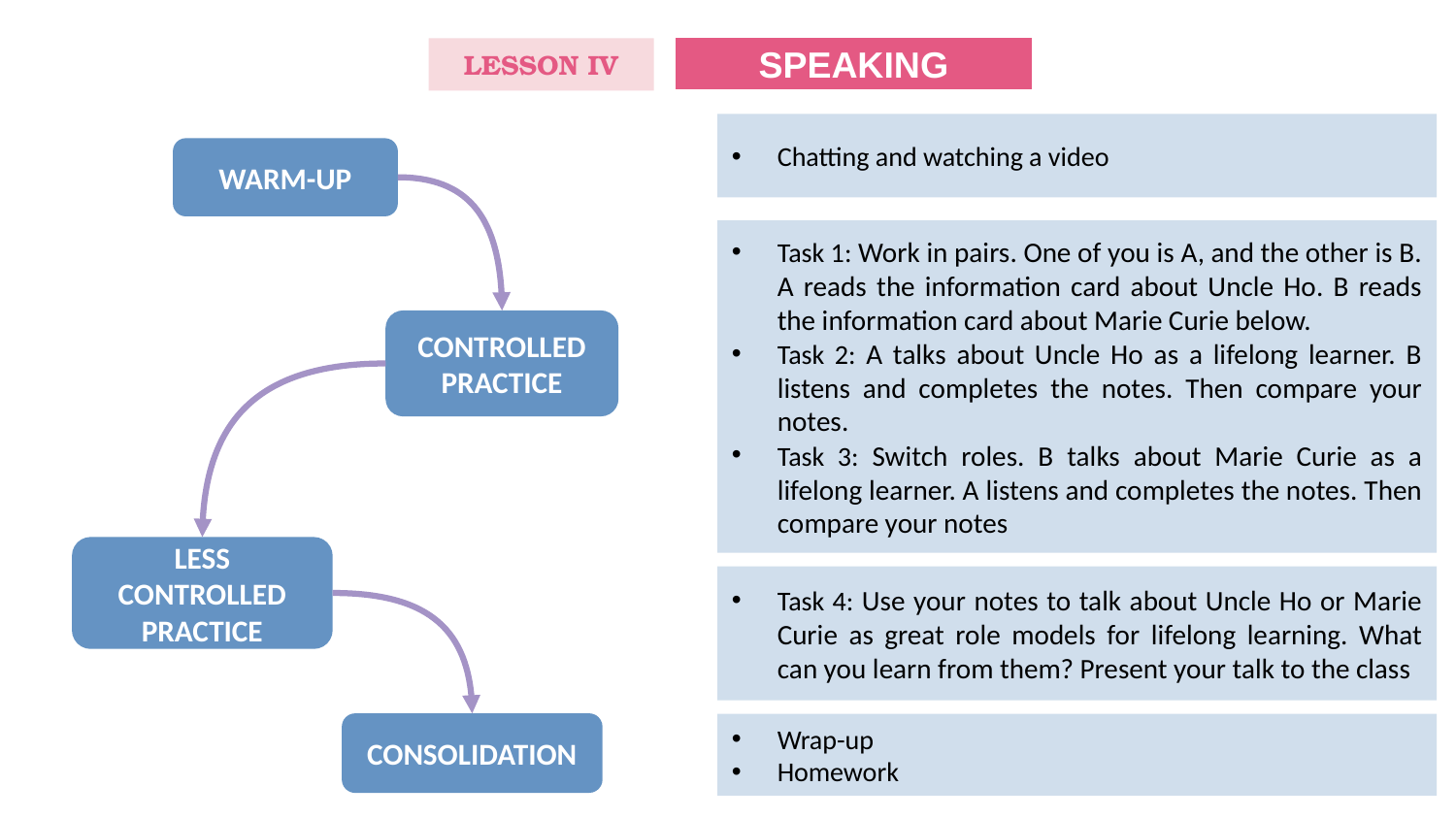

SPEAKING
LESSON IV
Chatting and watching a video
WARM-UP
Task 1: Work in pairs. One of you is A, and the other is B. A reads the information card about Uncle Ho. B reads the information card about Marie Curie below.
Task 2: A talks about Uncle Ho as a lifelong learner. B listens and completes the notes. Then compare your notes.
Task 3: Switch roles. B talks about Marie Curie as a lifelong learner. A listens and completes the notes. Then compare your notes
CONTROLLED PRACTICE
LESS CONTROLLED PRACTICE
Task 4: Use your notes to talk about Uncle Ho or Marie Curie as great role models for lifelong learning. What can you learn from them? Present your talk to the class
CONSOLIDATION
Wrap-up
Homework